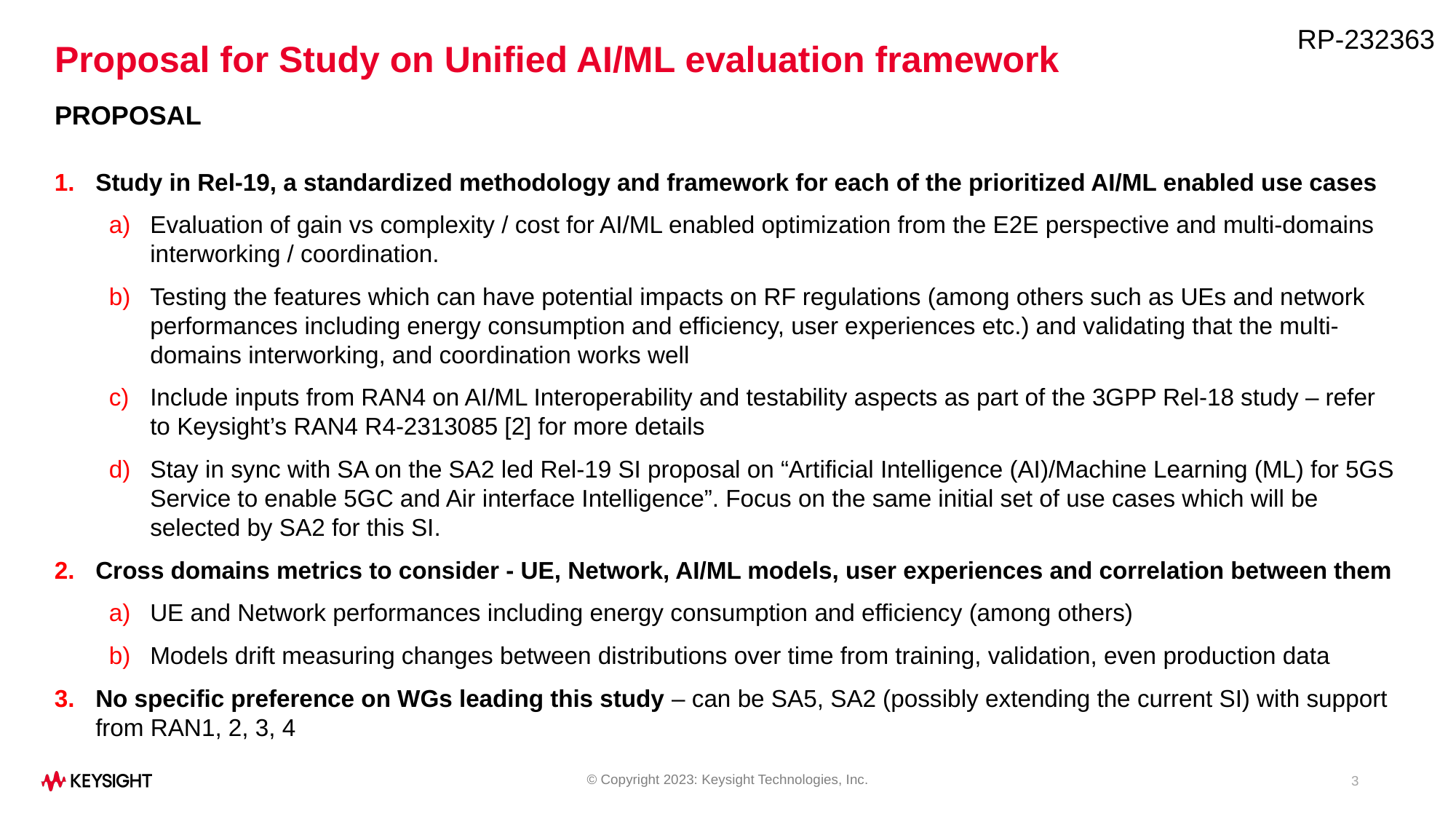

# Proposal for Study on Unified AI/ML evaluation framework
Proposal
Study in Rel-19, a standardized methodology and framework for each of the prioritized AI/ML enabled use cases
Evaluation of gain vs complexity / cost for AI/ML enabled optimization from the E2E perspective and multi-domains interworking / coordination.
Testing the features which can have potential impacts on RF regulations (among others such as UEs and network performances including energy consumption and efficiency, user experiences etc.) and validating that the multi-domains interworking, and coordination works well
Include inputs from RAN4 on AI/ML Interoperability and testability aspects as part of the 3GPP Rel-18 study – refer to Keysight’s RAN4 R4-2313085 [2] for more details
Stay in sync with SA on the SA2 led Rel-19 SI proposal on “Artificial Intelligence (AI)/Machine Learning (ML) for 5GS Service to enable 5GC and Air interface Intelligence”. Focus on the same initial set of use cases which will be selected by SA2 for this SI.
Cross domains metrics to consider - UE, Network, AI/ML models, user experiences and correlation between them
UE and Network performances including energy consumption and efficiency (among others)
Models drift measuring changes between distributions over time from training, validation, even production data
No specific preference on WGs leading this study – can be SA5, SA2 (possibly extending the current SI) with support from RAN1, 2, 3, 4